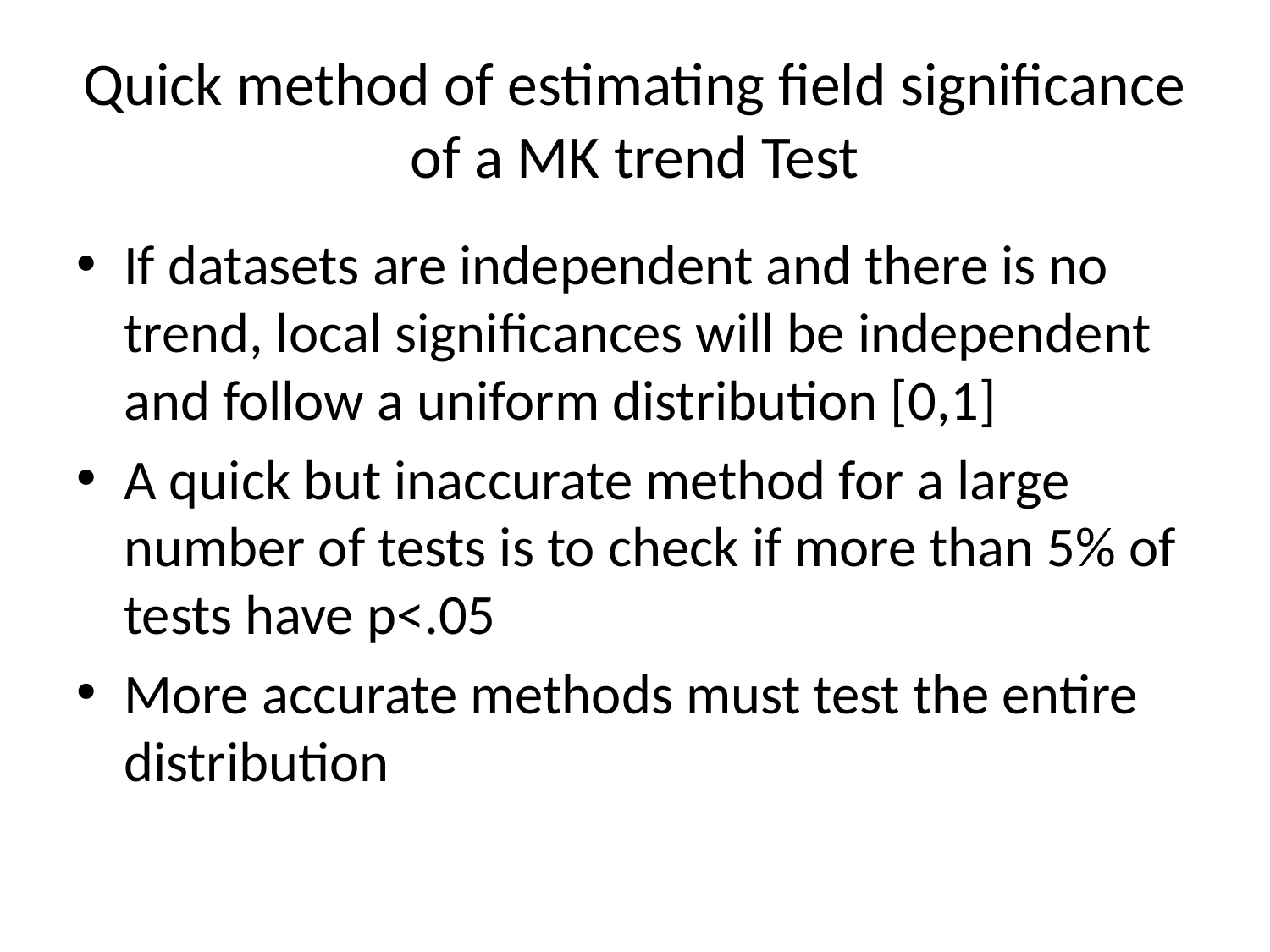

# Quick method of estimating field significance of a MK trend Test
If datasets are independent and there is no trend, local significances will be independent and follow a uniform distribution [0,1]
A quick but inaccurate method for a large number of tests is to check if more than 5% of tests have p<.05
More accurate methods must test the entire distribution